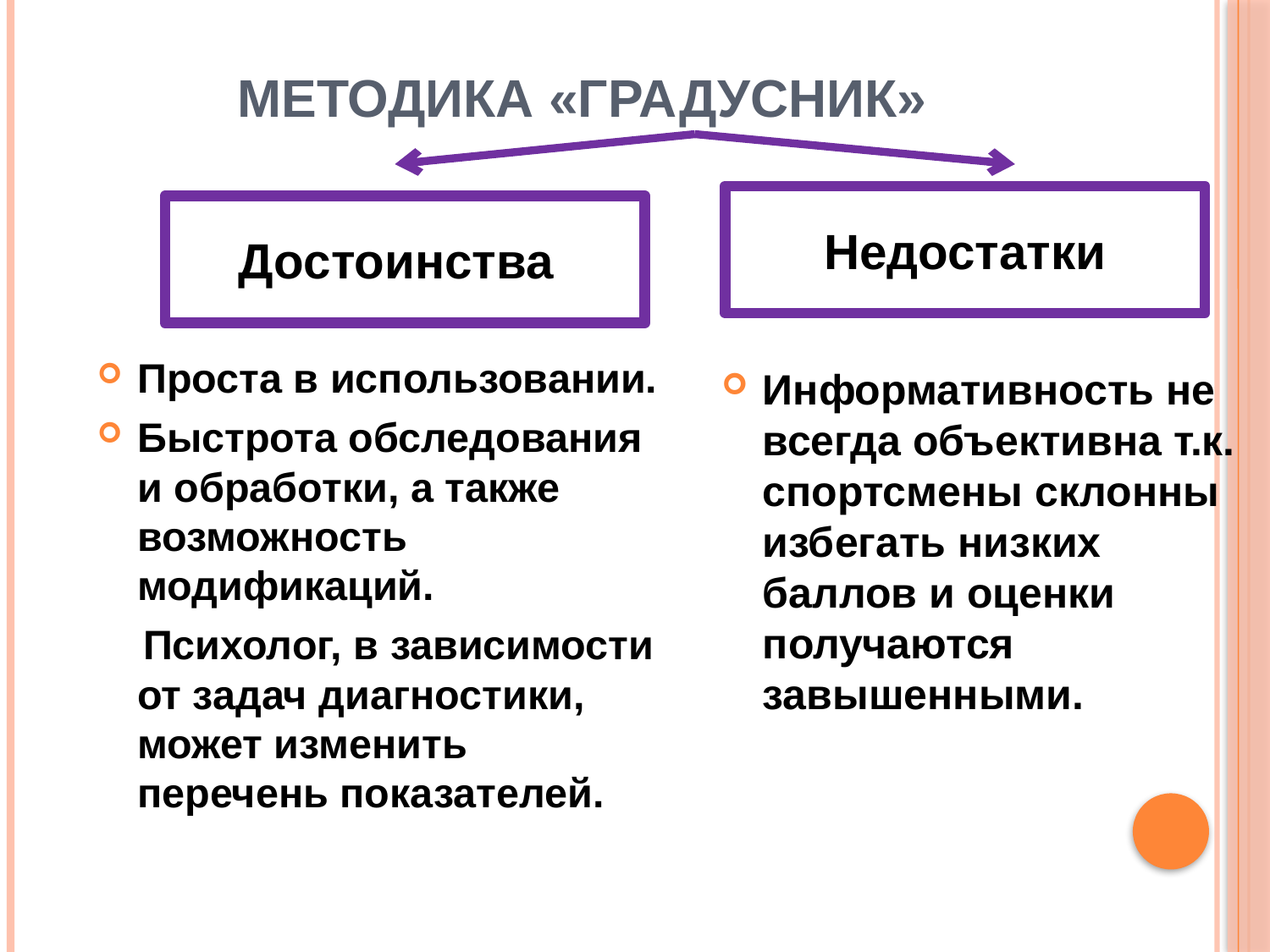

# Методика «Градусник»
Недостатки
Достоинстваа
Проста в использовании.
Быстрота обследования и обработки, а также возможность модификаций.
    Психолог, в зависимости от задач диагностики, может изменить перечень показателей.
Информативность не всегда объективна т.к. спортсмены склонны избегать низких баллов и оценки получаются завышенными.